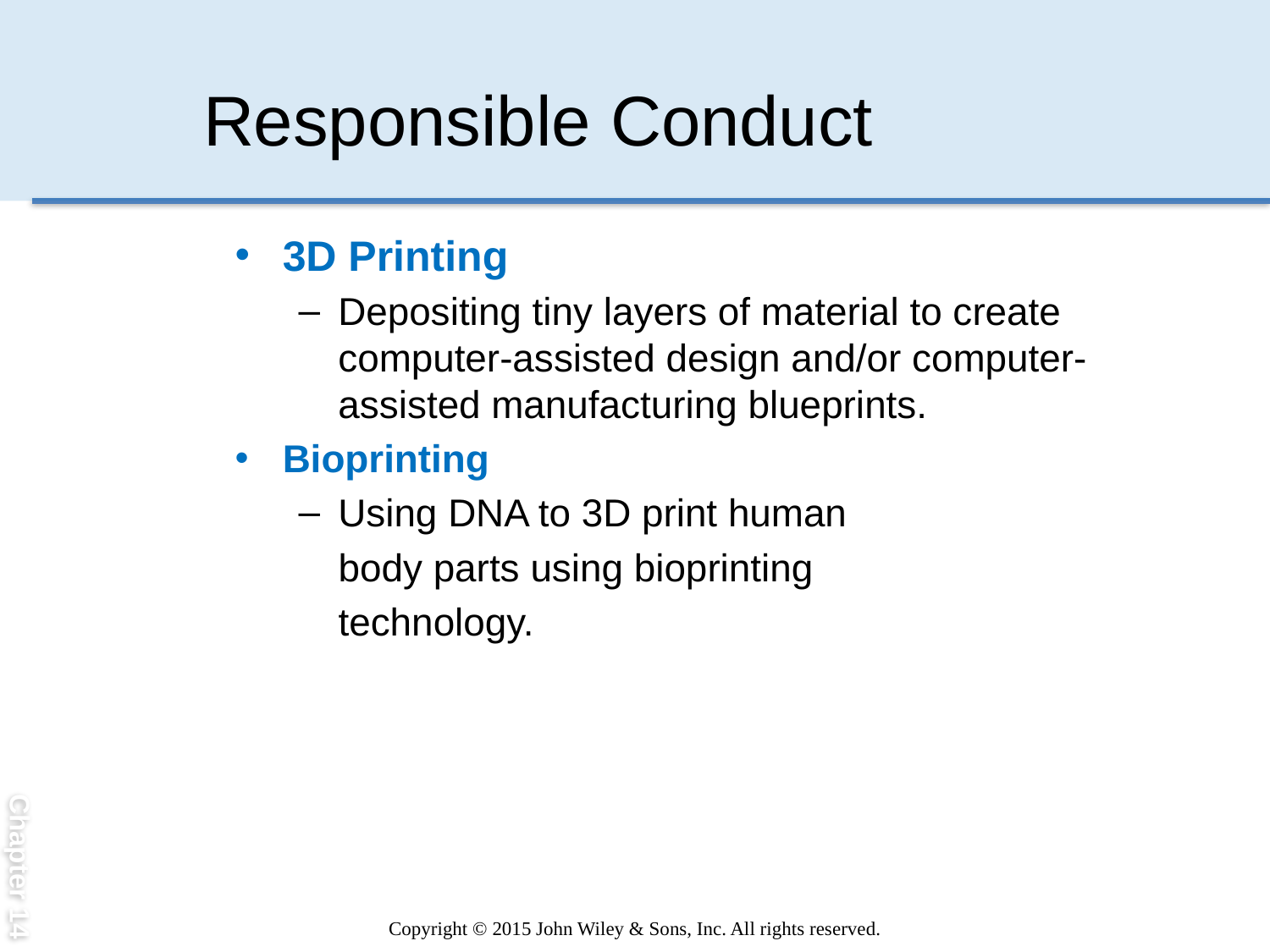

Chapter 14
# Responsible Conduct
3D Printing
Depositing tiny layers of material to create computer-assisted design and/or computer-assisted manufacturing blueprints.
Bioprinting
Using DNA to 3D print human
body parts using bioprinting
technology.